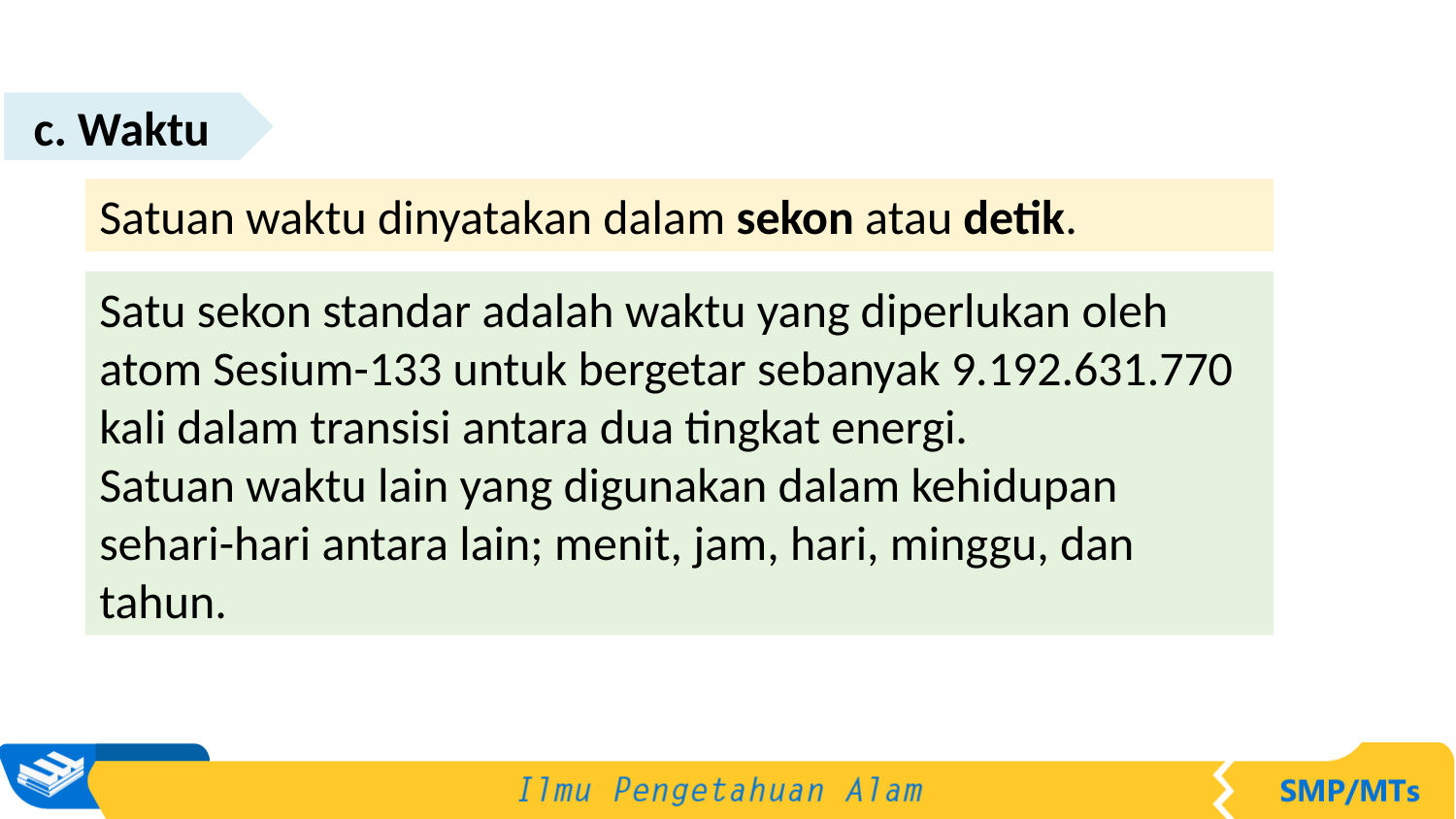

c. Waktu
Satuan waktu dinyatakan dalam sekon atau detik.
Satu sekon standar adalah waktu yang diperlukan oleh atom Sesium-133 untuk bergetar sebanyak 9.192.631.770 kali dalam transisi antara dua tingkat energi.
Satuan waktu lain yang digunakan dalam kehidupan sehari-hari antara lain; menit, jam, hari, minggu, dan tahun.